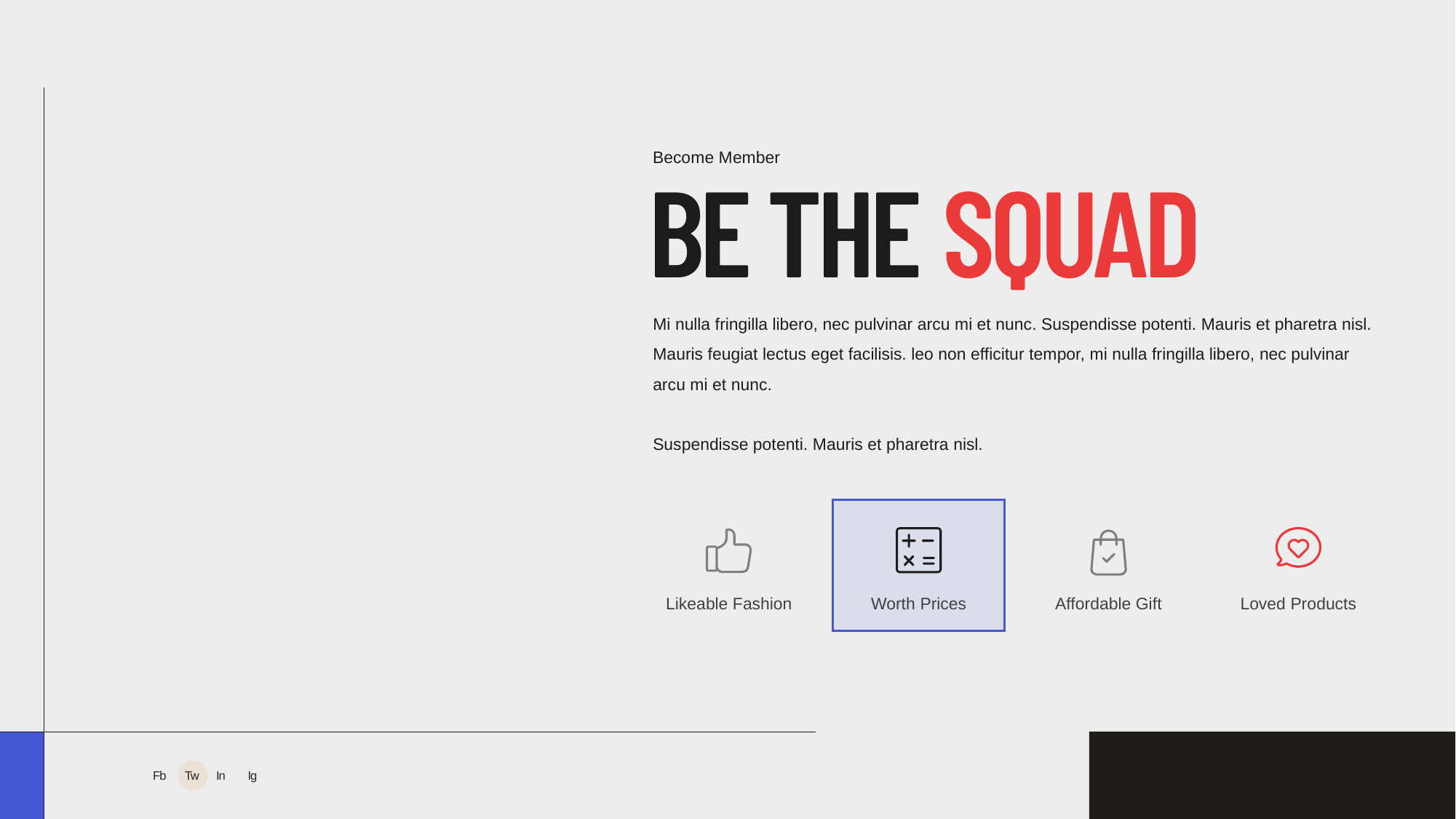

Become Member
BE THE SQUAD
Mi nulla fringilla libero, nec pulvinar arcu mi et nunc. Suspendisse potenti. Mauris et pharetra nisl. Mauris feugiat lectus eget facilisis. leo non efficitur tempor, mi nulla fringilla libero, nec pulvinar arcu mi et nunc.

Suspendisse potenti. Mauris et pharetra nisl.

Likeable Fashion
Worth Prices
Affordable Gift
Loved Products

Fb
Tw
In
Ig